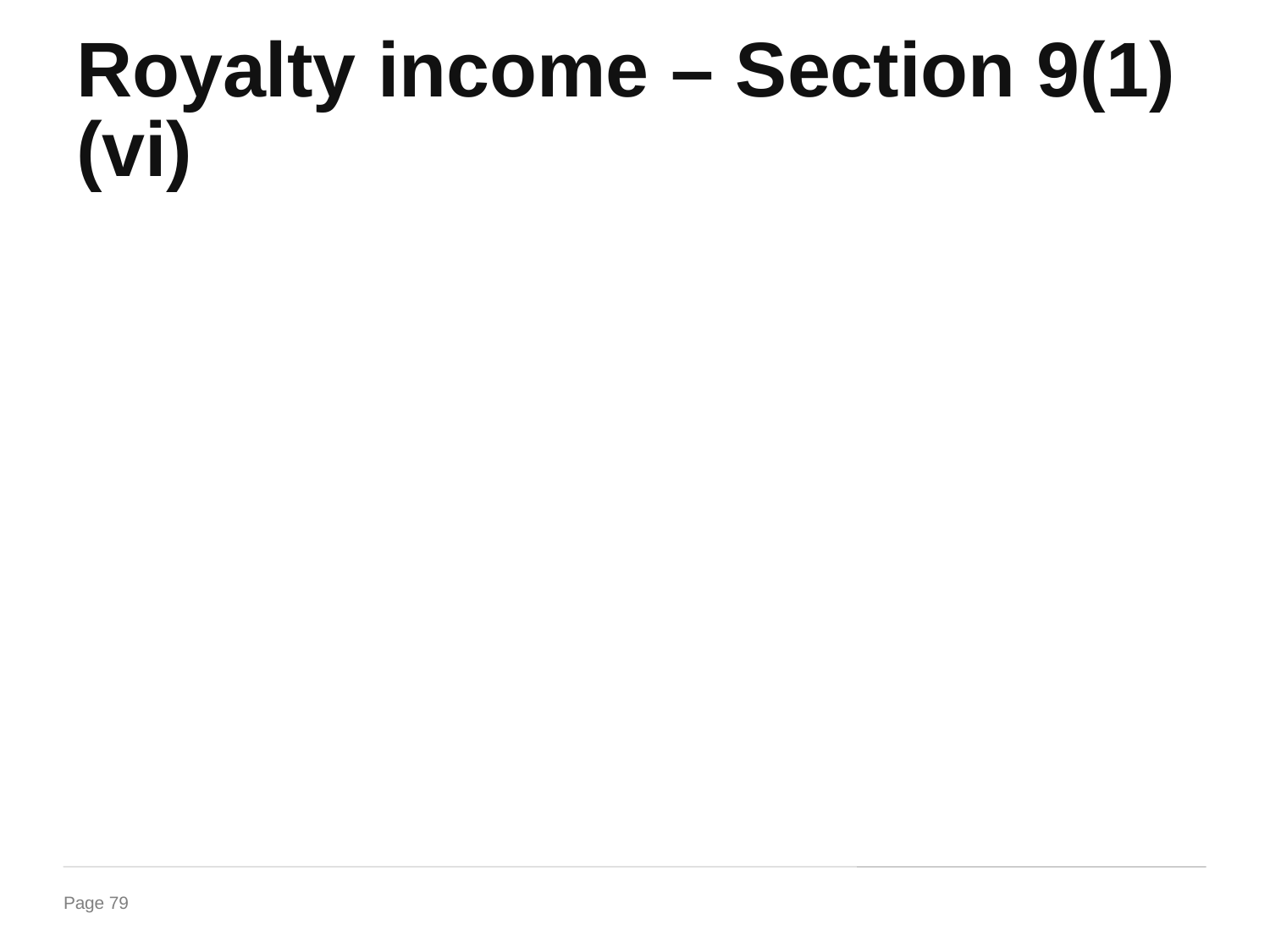

# Royalty income – Section 9(1)(vi)
Includes royalty income payable by:

Government

Resident, except where royalty is payable for business carried on or source of income outside India

Non-resident, where royalty is payable for business carried on or source of income in India